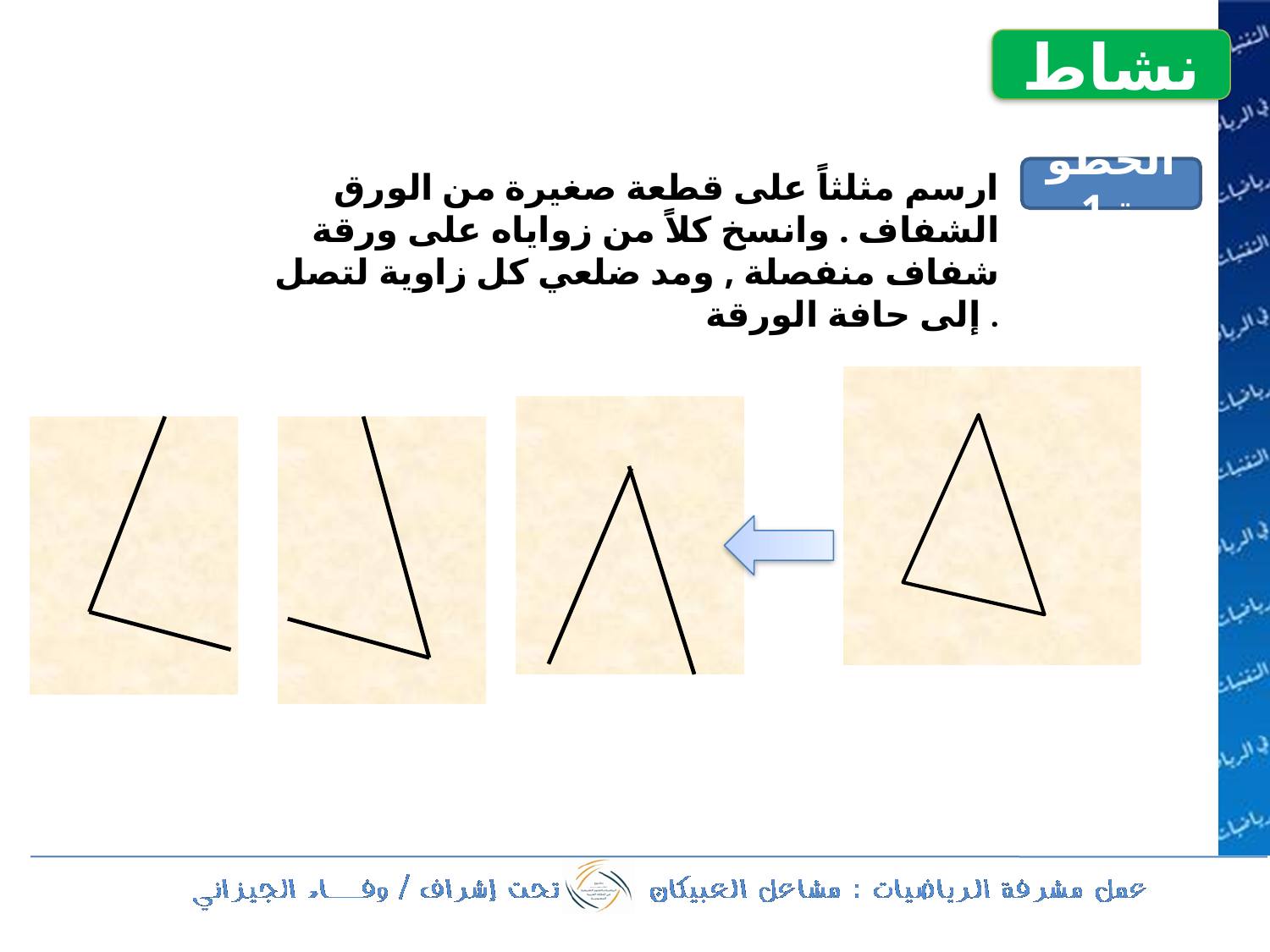

نشاط
ارسم مثلثاً على قطعة صغيرة من الورق الشفاف . وانسخ كلاً من زواياه على ورقة شفاف منفصلة , ومد ضلعي كل زاوية لتصل إلى حافة الورقة .
الخطوة 1